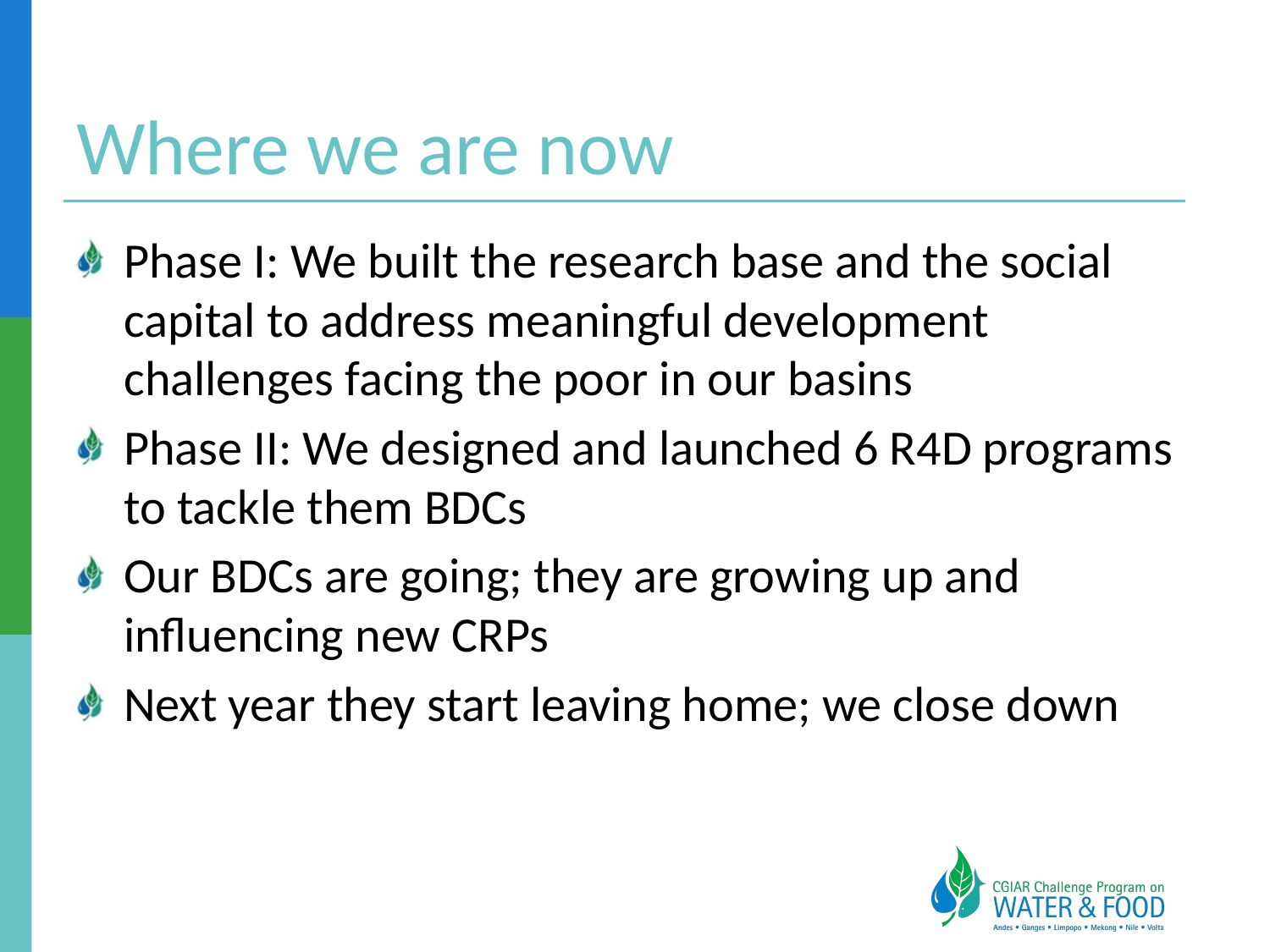

# Where we are now
Phase I: We built the research base and the social capital to address meaningful development challenges facing the poor in our basins
Phase II: We designed and launched 6 R4D programs to tackle them BDCs
Our BDCs are going; they are growing up and influencing new CRPs
Next year they start leaving home; we close down